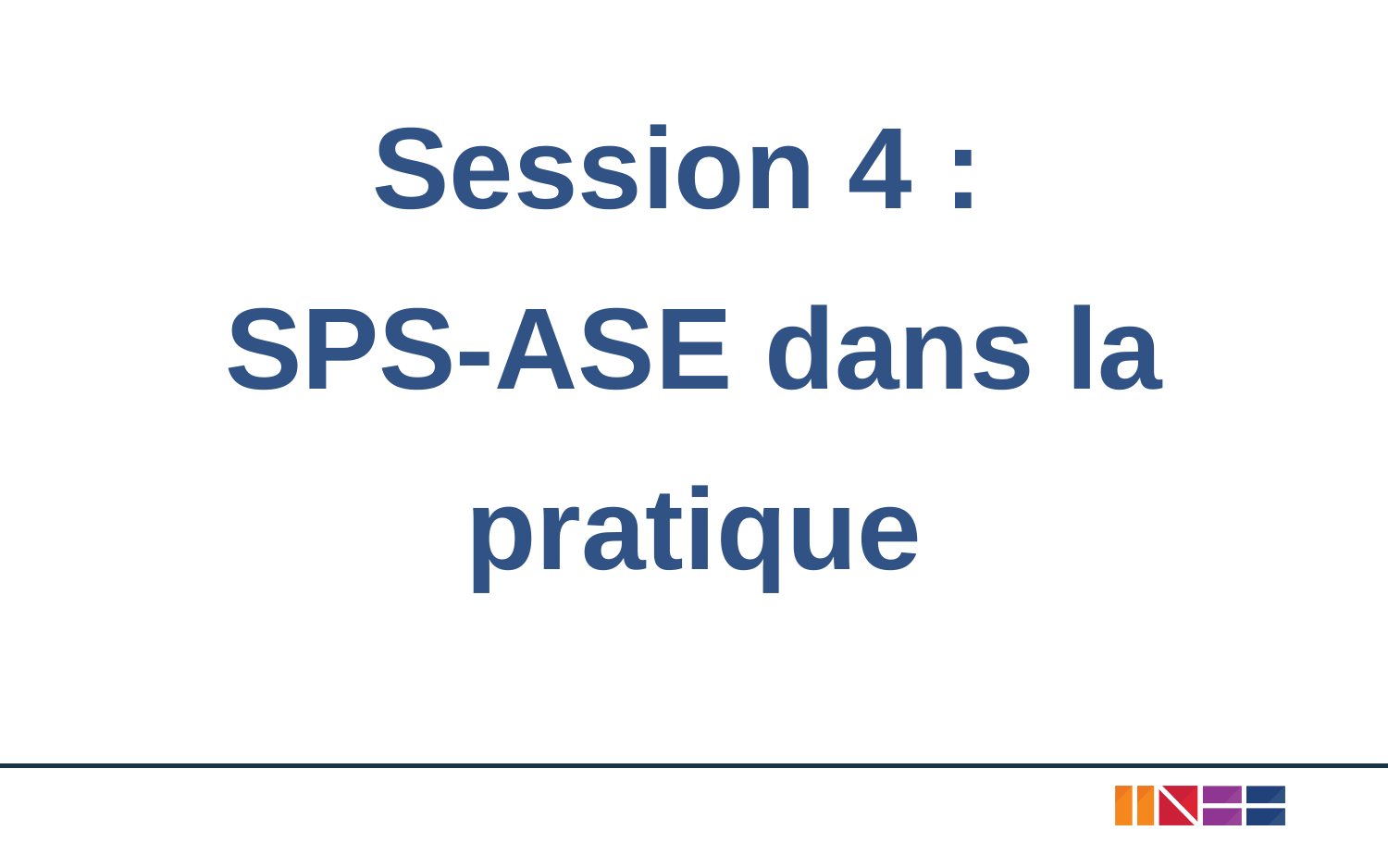

# Session 4 :
SPS-ASE dans la pratique